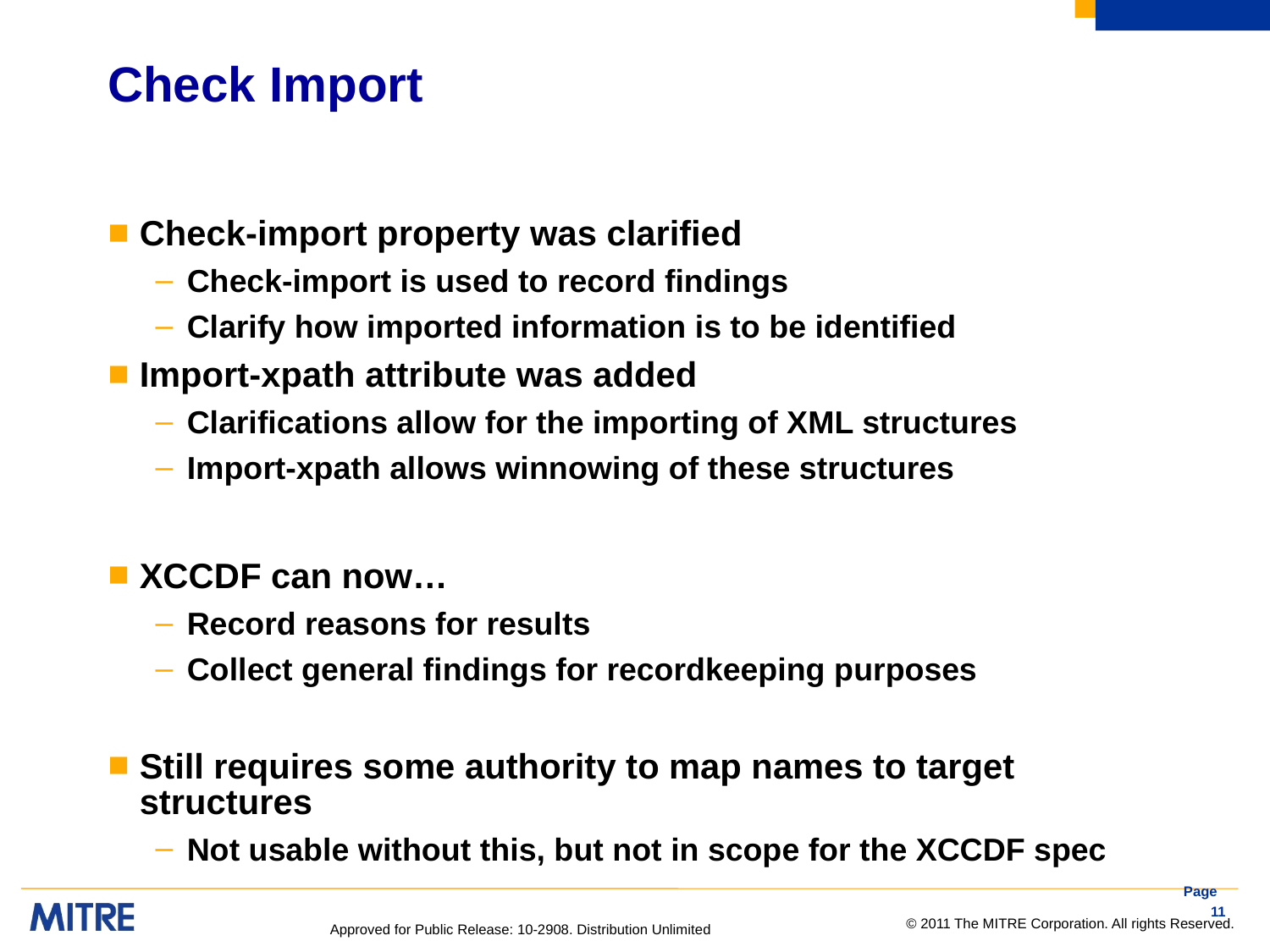

# Check Import
Check-import property was clarified
Check-import is used to record findings
Clarify how imported information is to be identified
Import-xpath attribute was added
Clarifications allow for the importing of XML structures
Import-xpath allows winnowing of these structures

XCCDF can now…
Record reasons for results
Collect general findings for recordkeeping purposes

Still requires some authority to map names to target structures
Not usable without this, but not in scope for the XCCDF spec
Page  11